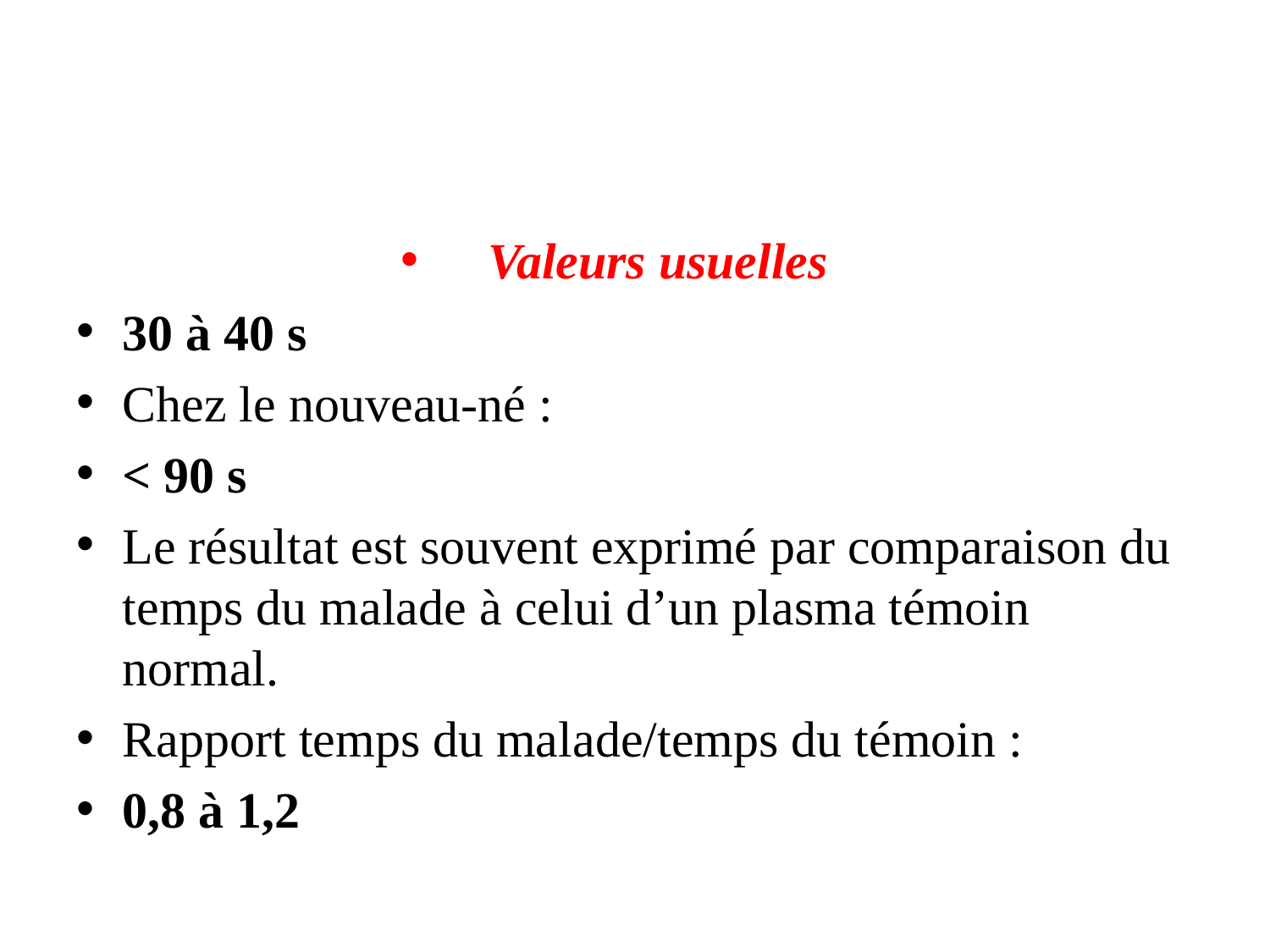

Valeurs usuelles
30 à 40 s
Chez le nouveau-né :
< 90 s
Le résultat est souvent exprimé par comparaison du temps du malade à celui d’un plasma témoin normal.
Rapport temps du malade/temps du témoin :
0,8 à 1,2